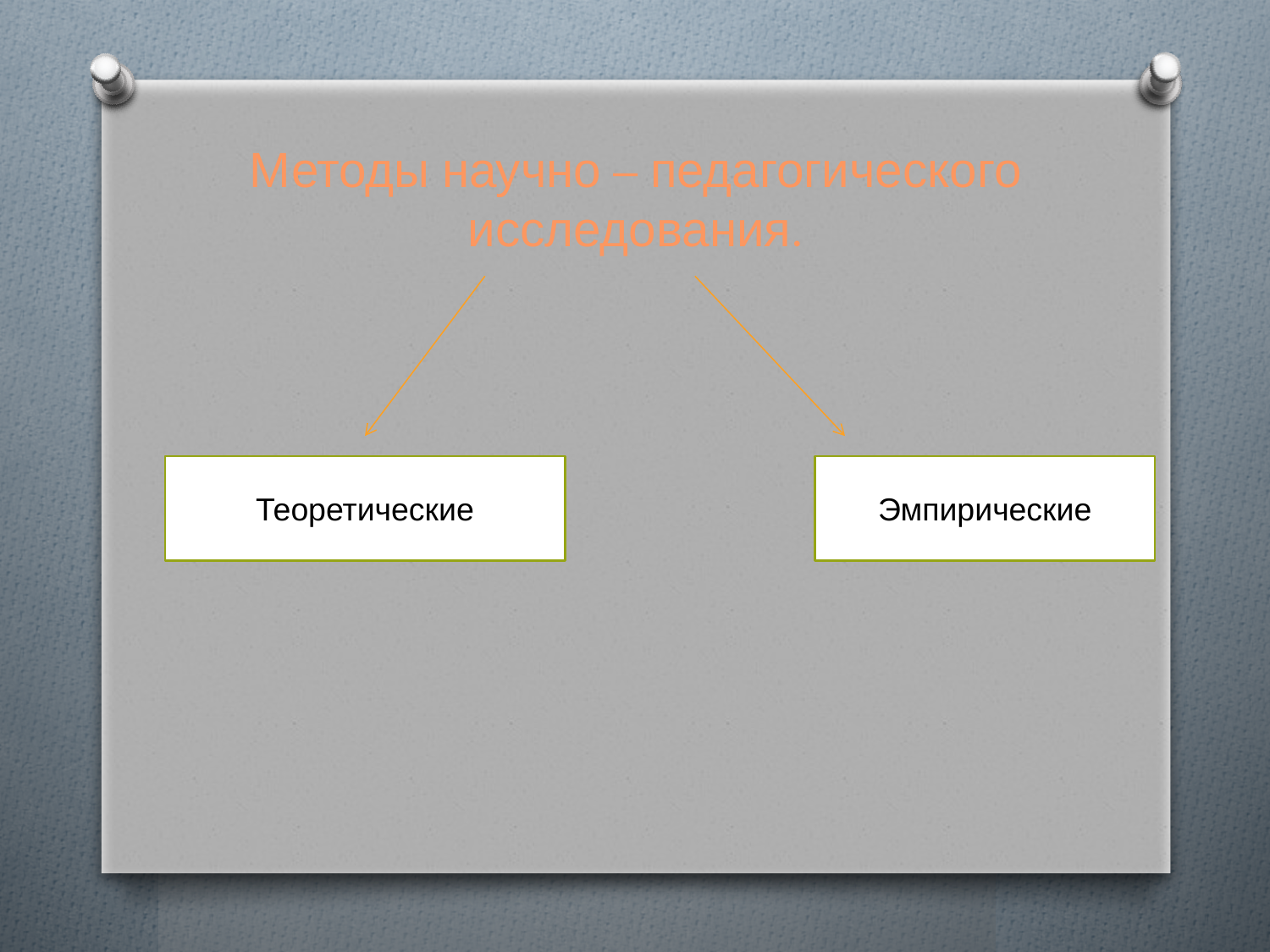

# Методы научно – педагогического исследования.

Теоретические
Эмпирические